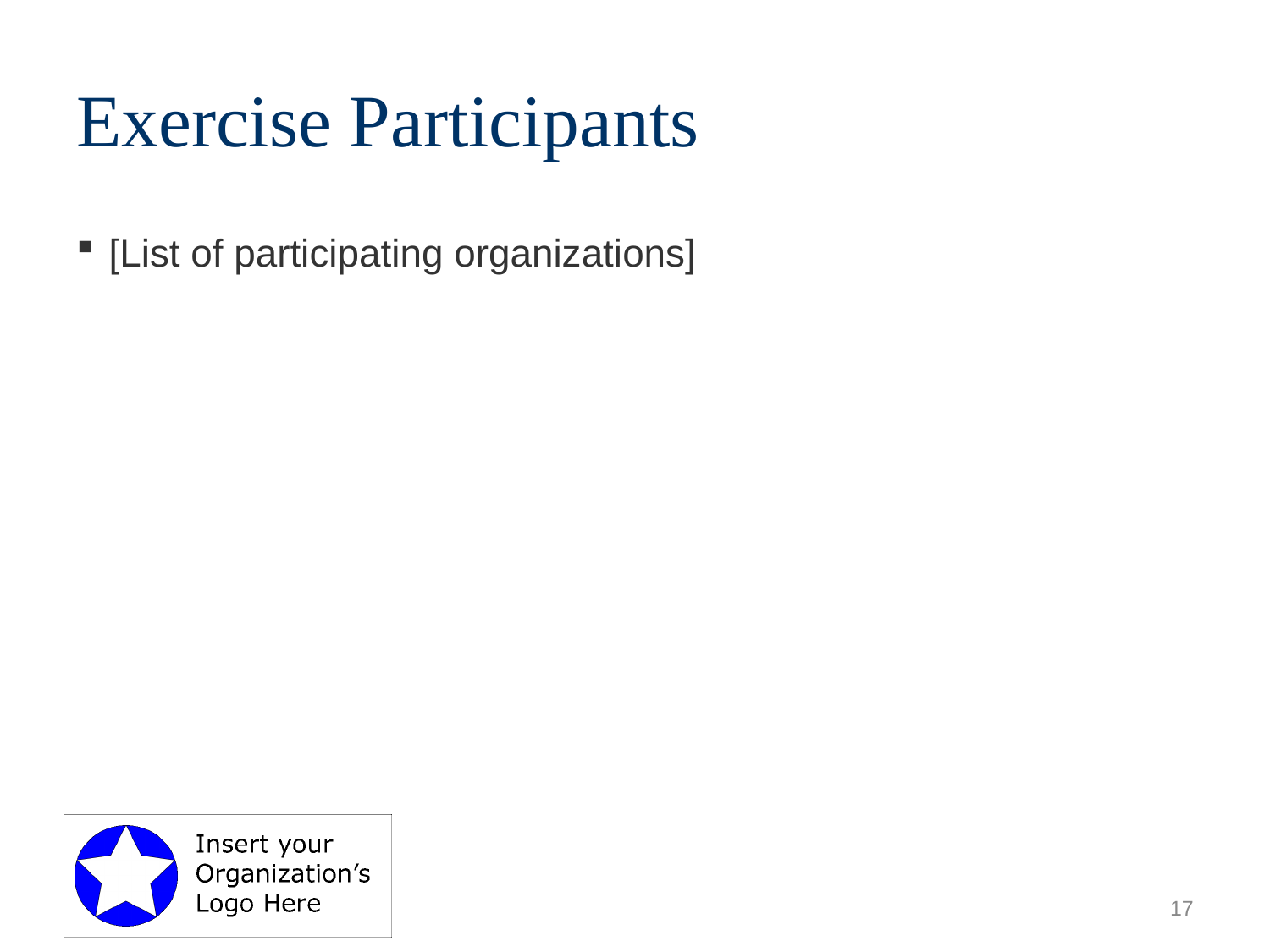

# Exercise Participants
[List of participating organizations]
17